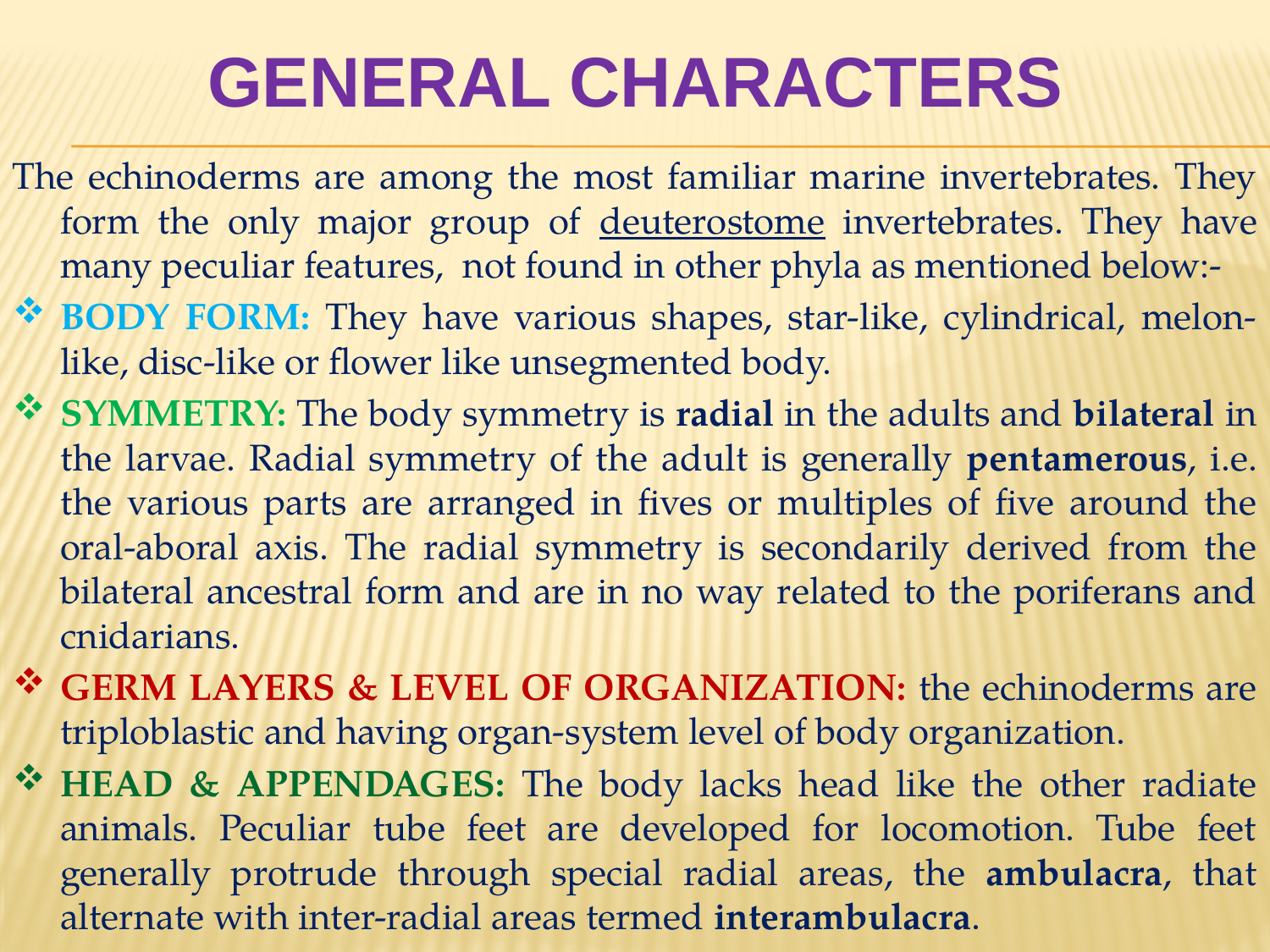

# General Characters
The echinoderms are among the most familiar marine invertebrates. They form the only major group of deuterostome invertebrates. They have many peculiar features,  not found in other phyla as mentioned below:-
BODY FORM: They have various shapes, star-like, cylindrical, melon-like, disc-like or flower like unsegmented body.
SYMMETRY: The body symmetry is radial in the adults and bilateral in the larvae. Radial symmetry of the adult is generally pentamerous, i.e. the various parts are arranged in fives or multiples of five around the oral-aboral axis. The radial symmetry is secondarily derived from the bilateral ancestral form and are in no way related to the poriferans and cnidarians.
GERM LAYERS & LEVEL OF ORGANIZATION: the echinoderms are triploblastic and having organ-system level of body organization.
HEAD & APPENDAGES: The body lacks head like the other radiate animals. Peculiar tube feet are developed for locomotion. Tube feet generally protrude through special radial areas, the ambulacra, that alternate with inter-radial areas termed interambulacra.